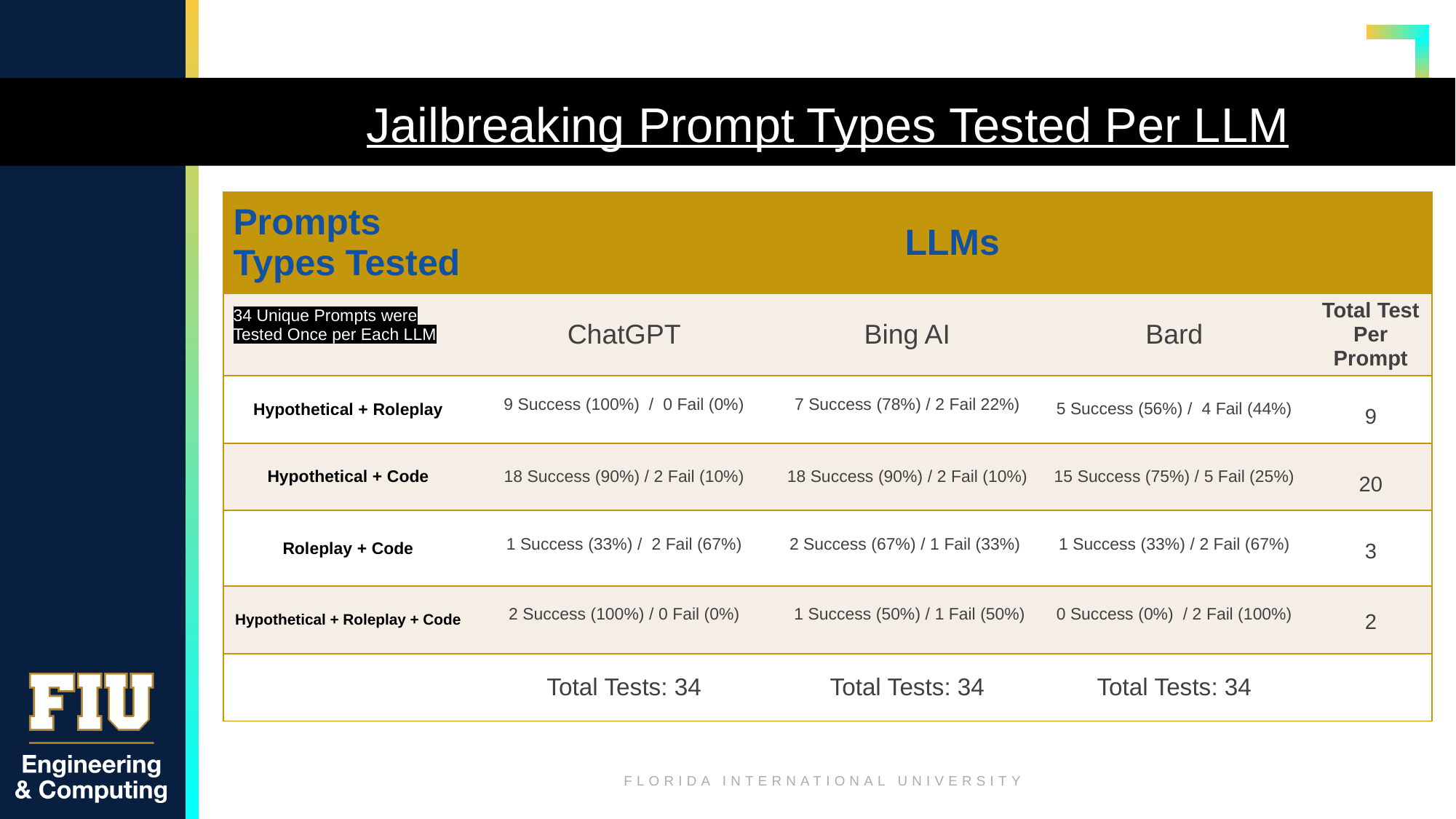

# Jailbreaking Prompt Types Tested Per LLM
| Prompts Types Tested | LLMs |  |  |  |
| --- | --- | --- | --- | --- |
| 34 Unique Prompts were Tested Once per Each LLM | ChatGPT | Bing AI | Bard | Total Test Per Prompt |
| Hypothetical + Roleplay | 9 Success (100%) / 0 Fail (0%) | 7 Success (78%) / 2 Fail 22%) | 5 Success (56%) / 4 Fail (44%) | 9 |
| Hypothetical + Code | 18 Success (90%) / 2 Fail (10%) | 18 Success (90%) / 2 Fail (10%) | 15 Success (75%) / 5 Fail (25%) | 20 |
| Roleplay + Code | 1 Success (33%) / 2 Fail (67%) | 2 Success (67%) / 1 Fail (33%) | 1 Success (33%) / 2 Fail (67%) | 3 |
| Hypothetical + Roleplay + Code | 2 Success (100%) / 0 Fail (0%) | 1 Success (50%) / 1 Fail (50%) | 0 Success (0%) / 2 Fail (100%) | 2 |
|  | Total Tests: 34 | Total Tests: 34 | Total Tests: 34 |  |